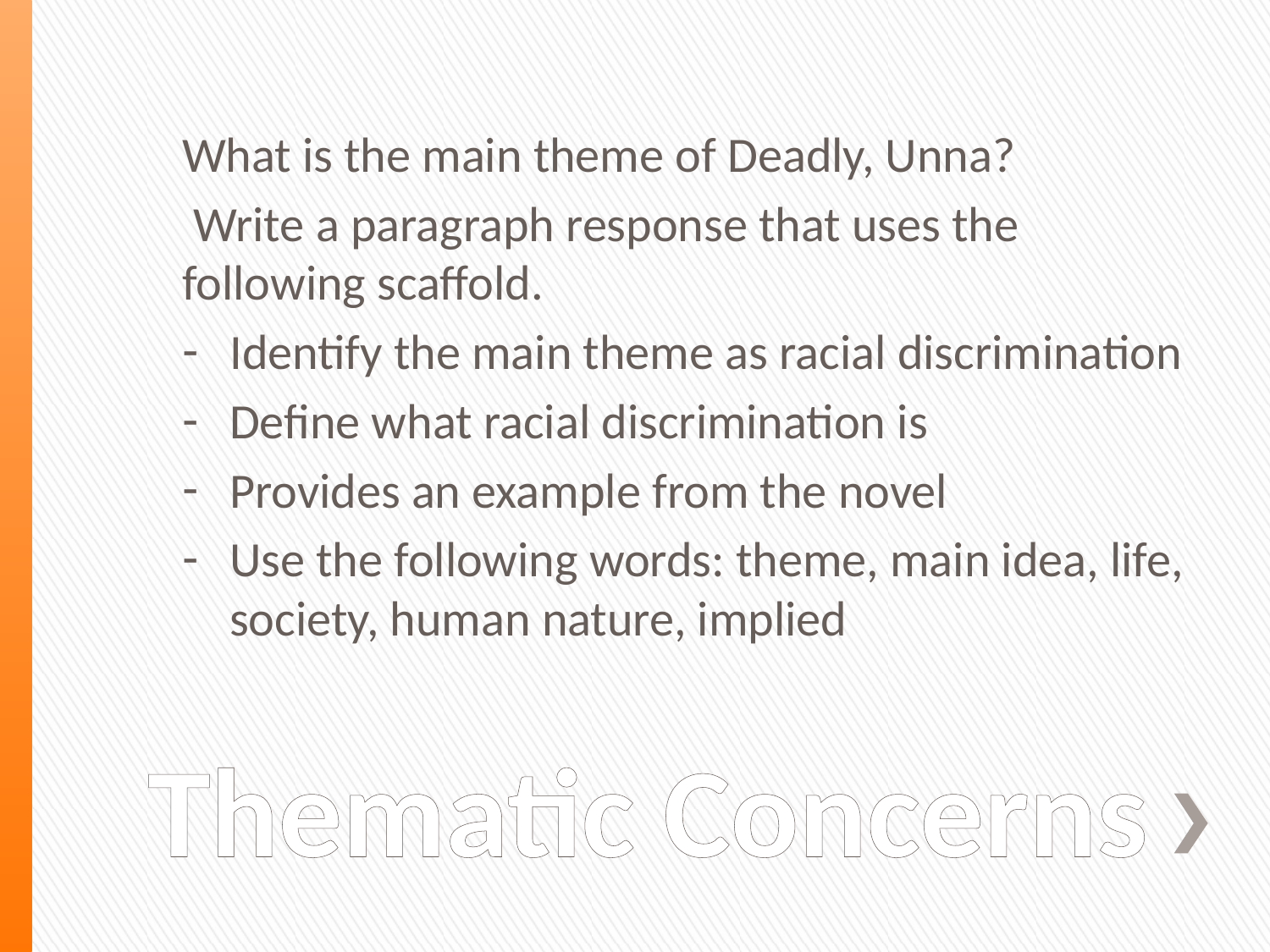

What is the main theme of Deadly, Unna?
 Write a paragraph response that uses the following scaffold.
Identify the main theme as racial discrimination
Define what racial discrimination is
Provides an example from the novel
Use the following words: theme, main idea, life, society, human nature, implied

# Thematic Concerns